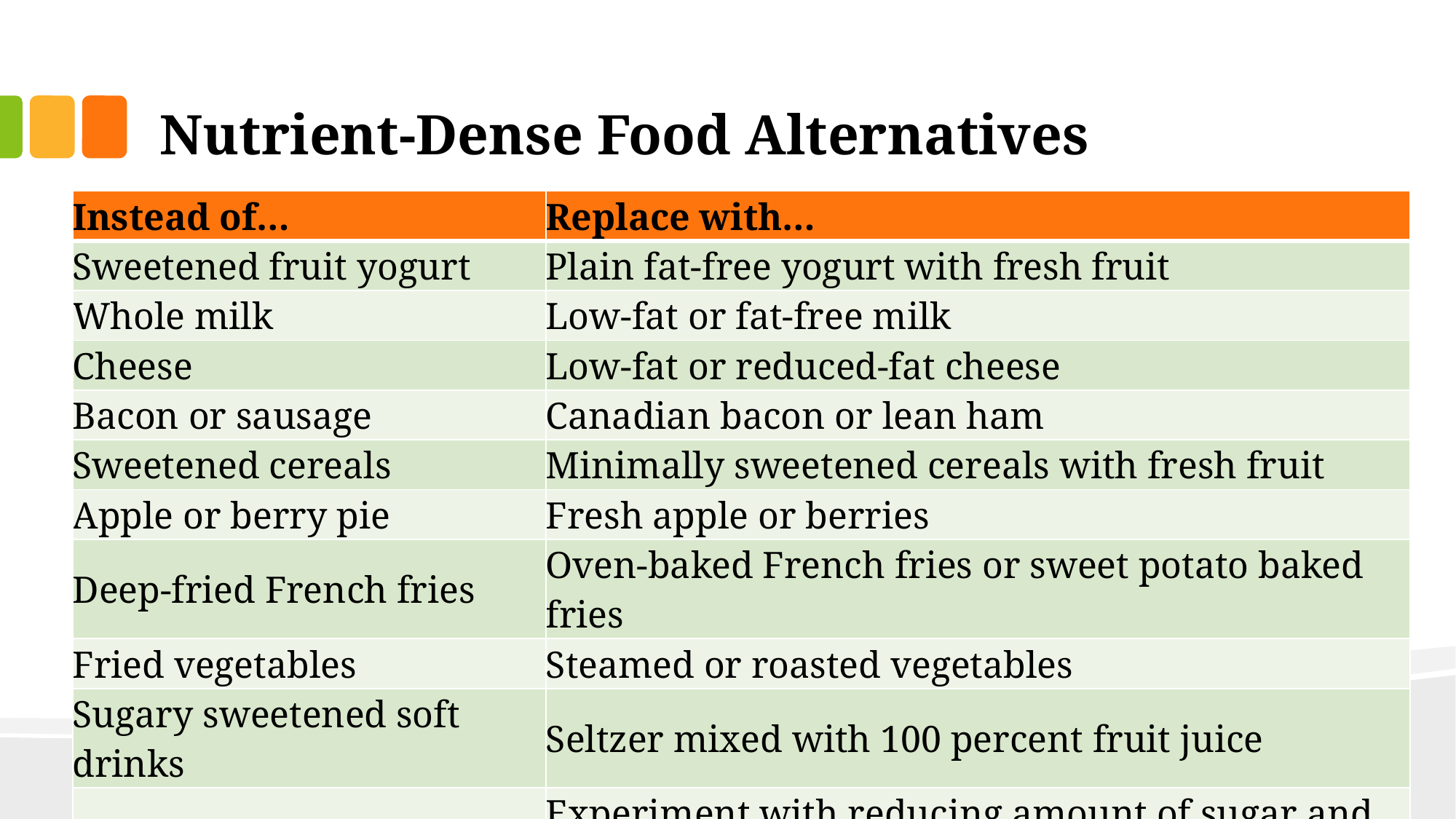

# Nutrient-Dense Food Alternatives
| Instead of… | Replace with… |
| --- | --- |
| Sweetened fruit yogurt | Plain fat-free yogurt with fresh fruit |
| Whole milk | Low-fat or fat-free milk |
| Cheese | Low-fat or reduced-fat cheese |
| Bacon or sausage | Canadian bacon or lean ham |
| Sweetened cereals | Minimally sweetened cereals with fresh fruit |
| Apple or berry pie | Fresh apple or berries |
| Deep-fried French fries | Oven-baked French fries or sweet potato baked fries |
| Fried vegetables | Steamed or roasted vegetables |
| Sugary sweetened soft drinks | Seltzer mixed with 100 percent fruit juice |
| Recipes that call for sugar | Experiment with reducing amount of sugar and adding spices (cinnamon, nutmeg, etc…) |